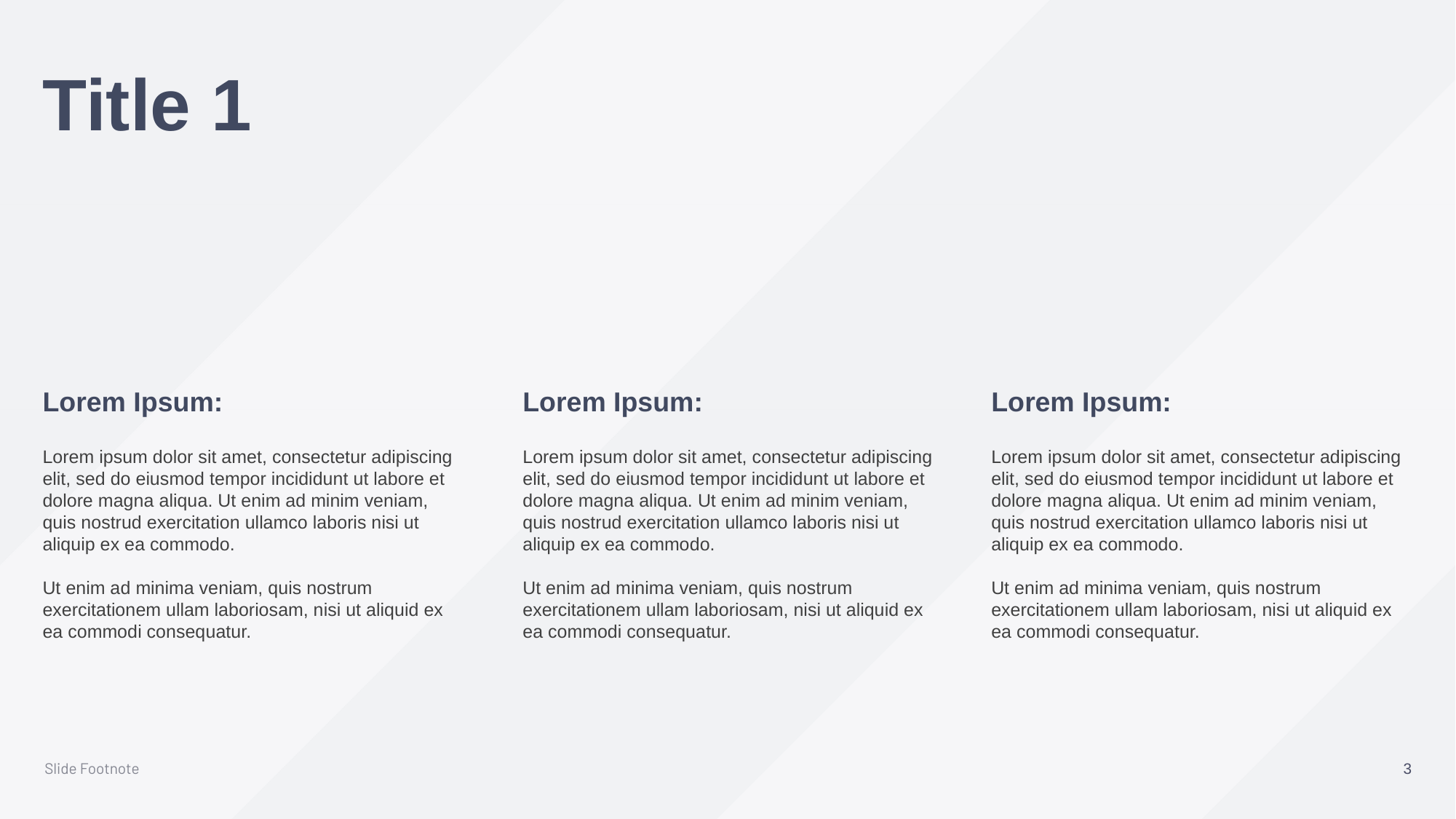

Title 1
Lorem Ipsum:
Lorem ipsum dolor sit amet, consectetur adipiscing elit, sed do eiusmod tempor incididunt ut labore et dolore magna aliqua. Ut enim ad minim veniam, quis nostrud exercitation ullamco laboris nisi ut aliquip ex ea commodo.
Ut enim ad minima veniam, quis nostrum exercitationem ullam laboriosam, nisi ut aliquid ex ea commodi consequatur.
Lorem Ipsum:
Lorem ipsum dolor sit amet, consectetur adipiscing elit, sed do eiusmod tempor incididunt ut labore et dolore magna aliqua. Ut enim ad minim veniam, quis nostrud exercitation ullamco laboris nisi ut aliquip ex ea commodo.
Ut enim ad minima veniam, quis nostrum exercitationem ullam laboriosam, nisi ut aliquid ex ea commodi consequatur.
Lorem Ipsum:
Lorem ipsum dolor sit amet, consectetur adipiscing elit, sed do eiusmod tempor incididunt ut labore et dolore magna aliqua. Ut enim ad minim veniam, quis nostrud exercitation ullamco laboris nisi ut aliquip ex ea commodo.
Ut enim ad minima veniam, quis nostrum exercitationem ullam laboriosam, nisi ut aliquid ex ea commodi consequatur.
Slide Footnote